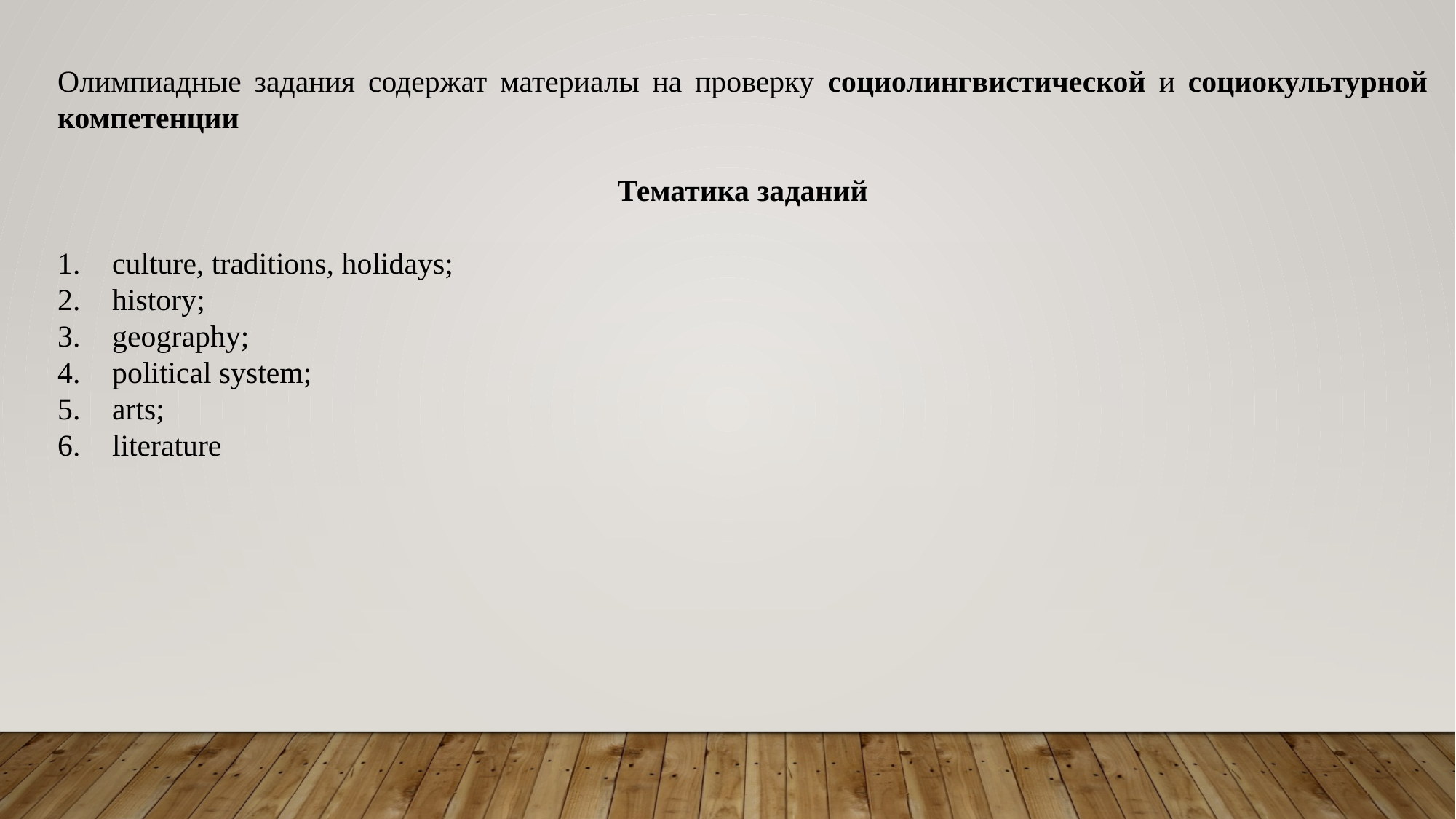

Олимпиадные задания содержат материалы на проверку социолингвистической и социокультурной компетенции

Тематика заданий

culture, traditions, holidays;
history;
geography;
political system;
arts;
literature